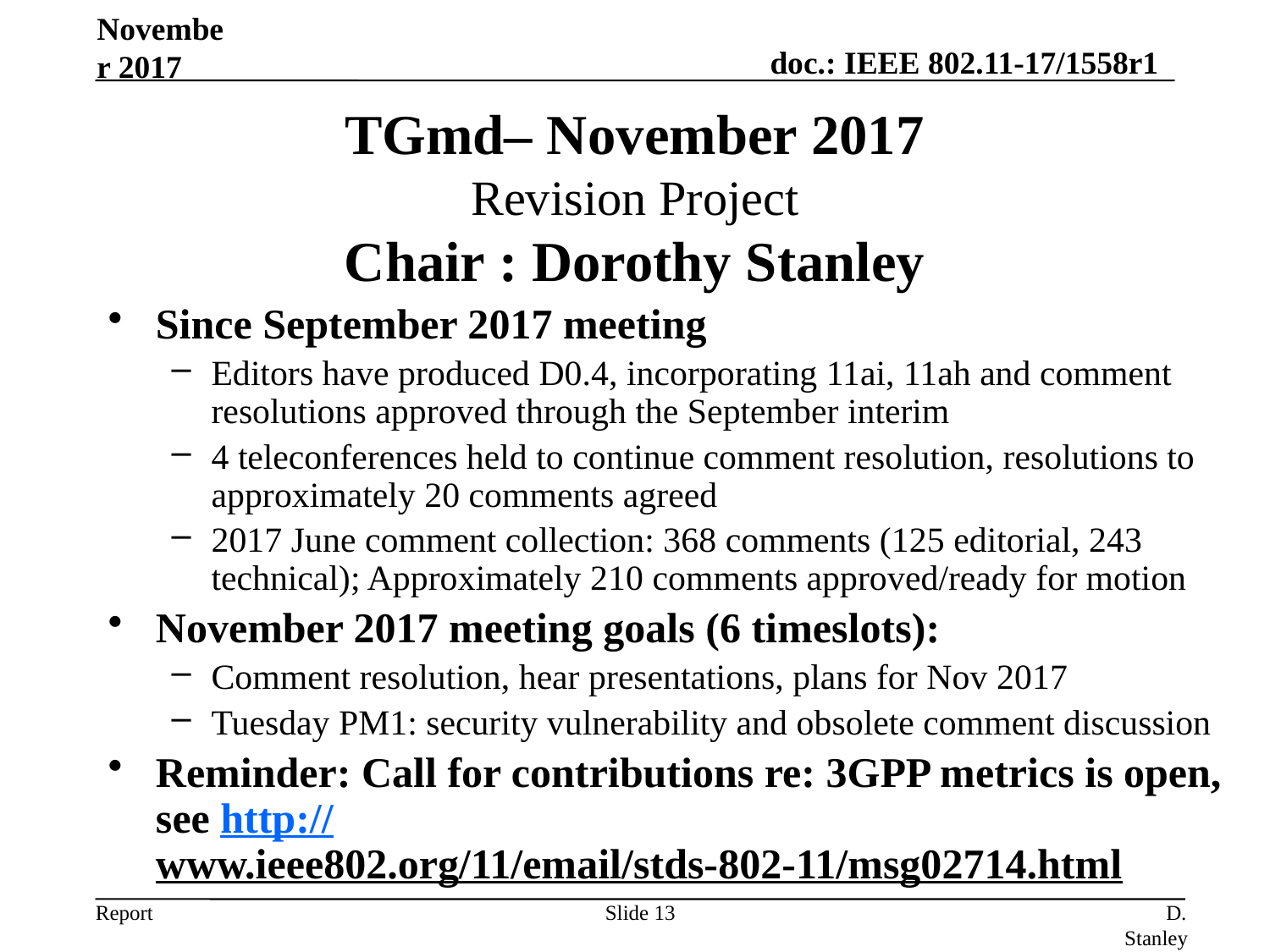

November 2017
# TGmd– November 2017 Revision Project Chair : Dorothy Stanley
Since September 2017 meeting
Editors have produced D0.4, incorporating 11ai, 11ah and comment resolutions approved through the September interim
4 teleconferences held to continue comment resolution, resolutions to approximately 20 comments agreed
2017 June comment collection: 368 comments (125 editorial, 243 technical); Approximately 210 comments approved/ready for motion
November 2017 meeting goals (6 timeslots):
Comment resolution, hear presentations, plans for Nov 2017
Tuesday PM1: security vulnerability and obsolete comment discussion
Reminder: Call for contributions re: 3GPP metrics is open, see http://www.ieee802.org/11/email/stds-802-11/msg02714.html

Slide 13
D. Stanley, HP Enterprise